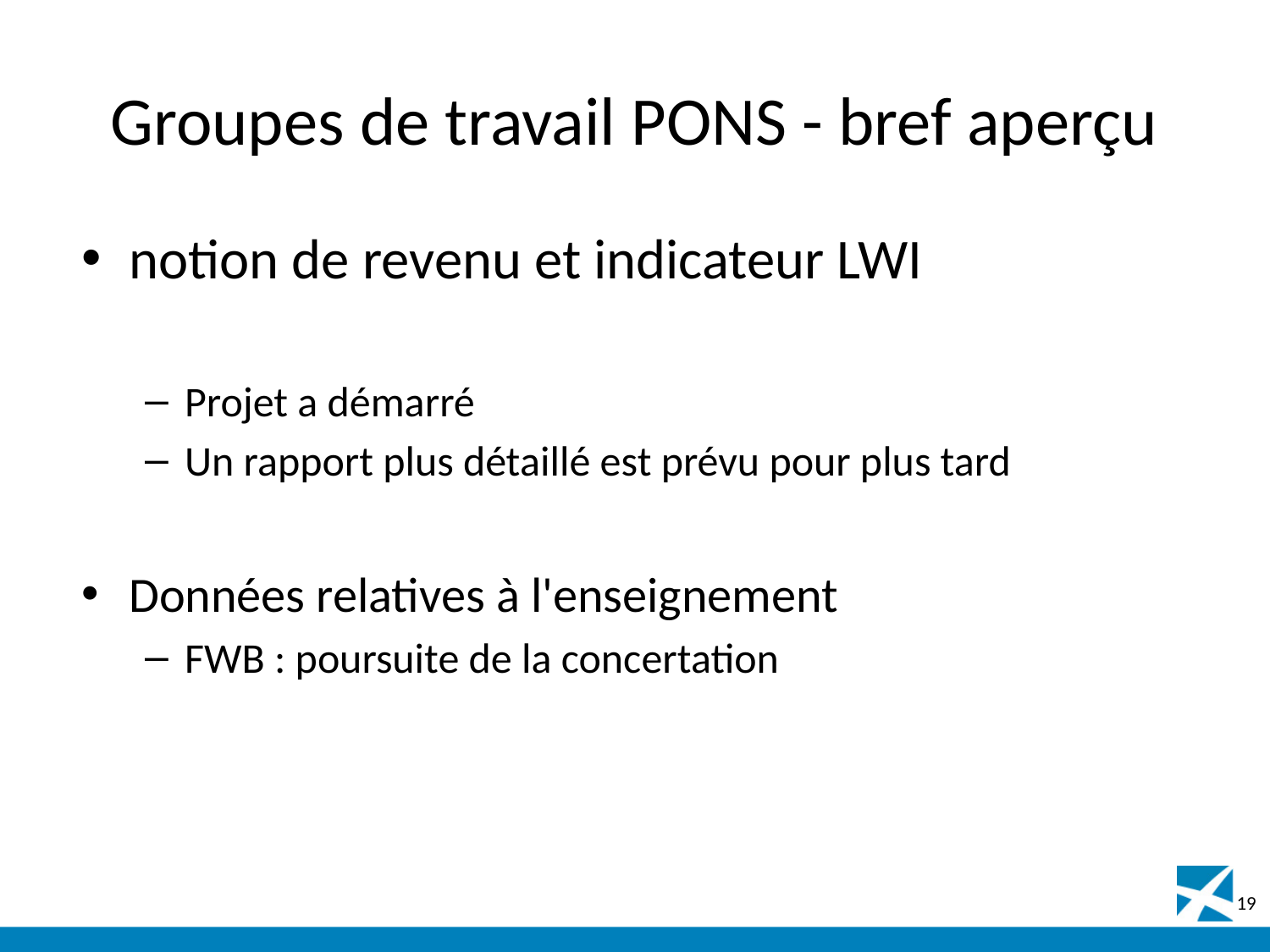

# Groupes de travail PONS - bref aperçu
notion de revenu et indicateur LWI

Projet a démarré
Un rapport plus détaillé est prévu pour plus tard

Données relatives à l'enseignement
FWB : poursuite de la concertation